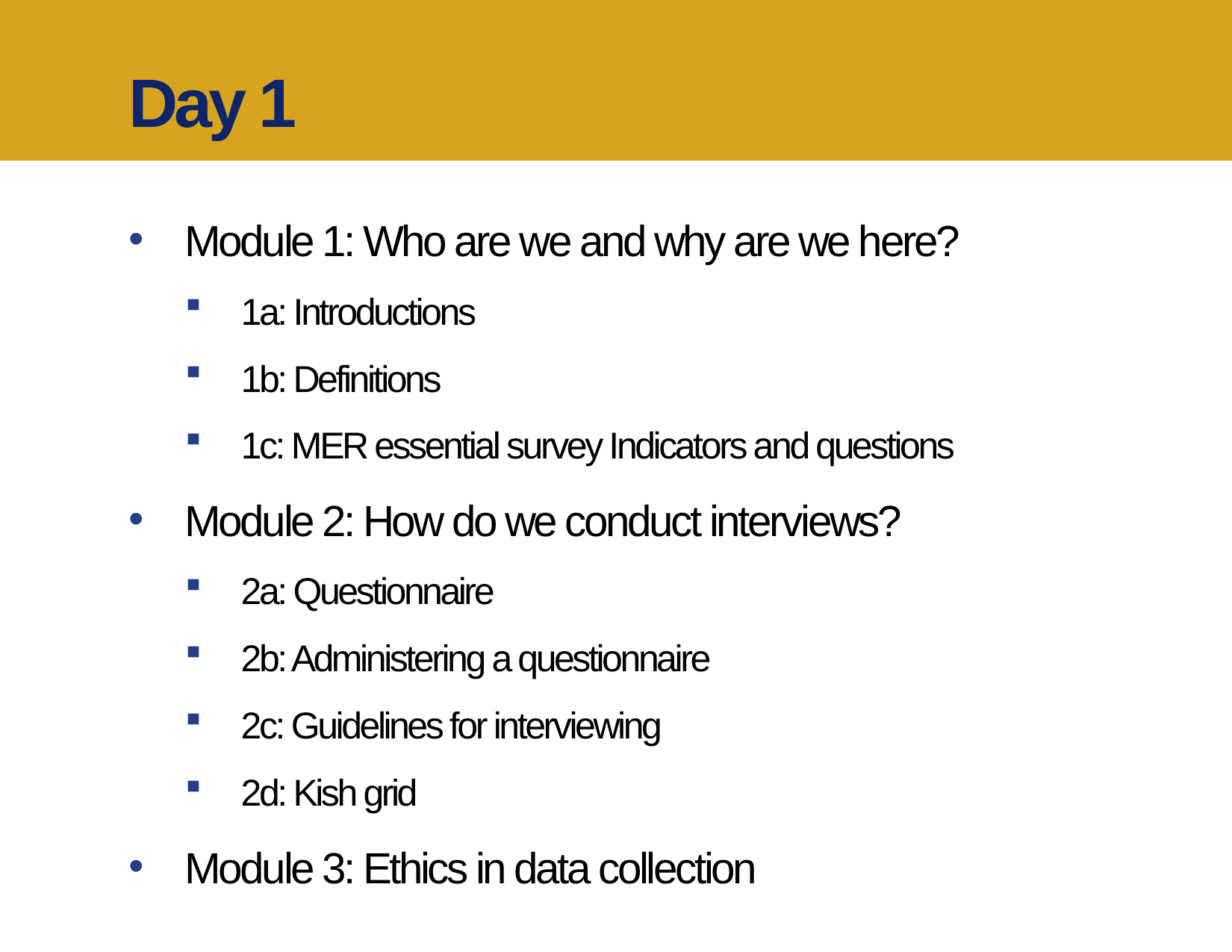

Day 1
Module 1: Who are we and why are we here?
1a: Introductions
1b: Definitions
1c: MER essential survey Indicators and questions
Module 2: How do we conduct interviews?
2a: Questionnaire
2b: Administering a questionnaire
2c: Guidelines for interviewing
2d: Kish grid
Module 3: Ethics in data collection